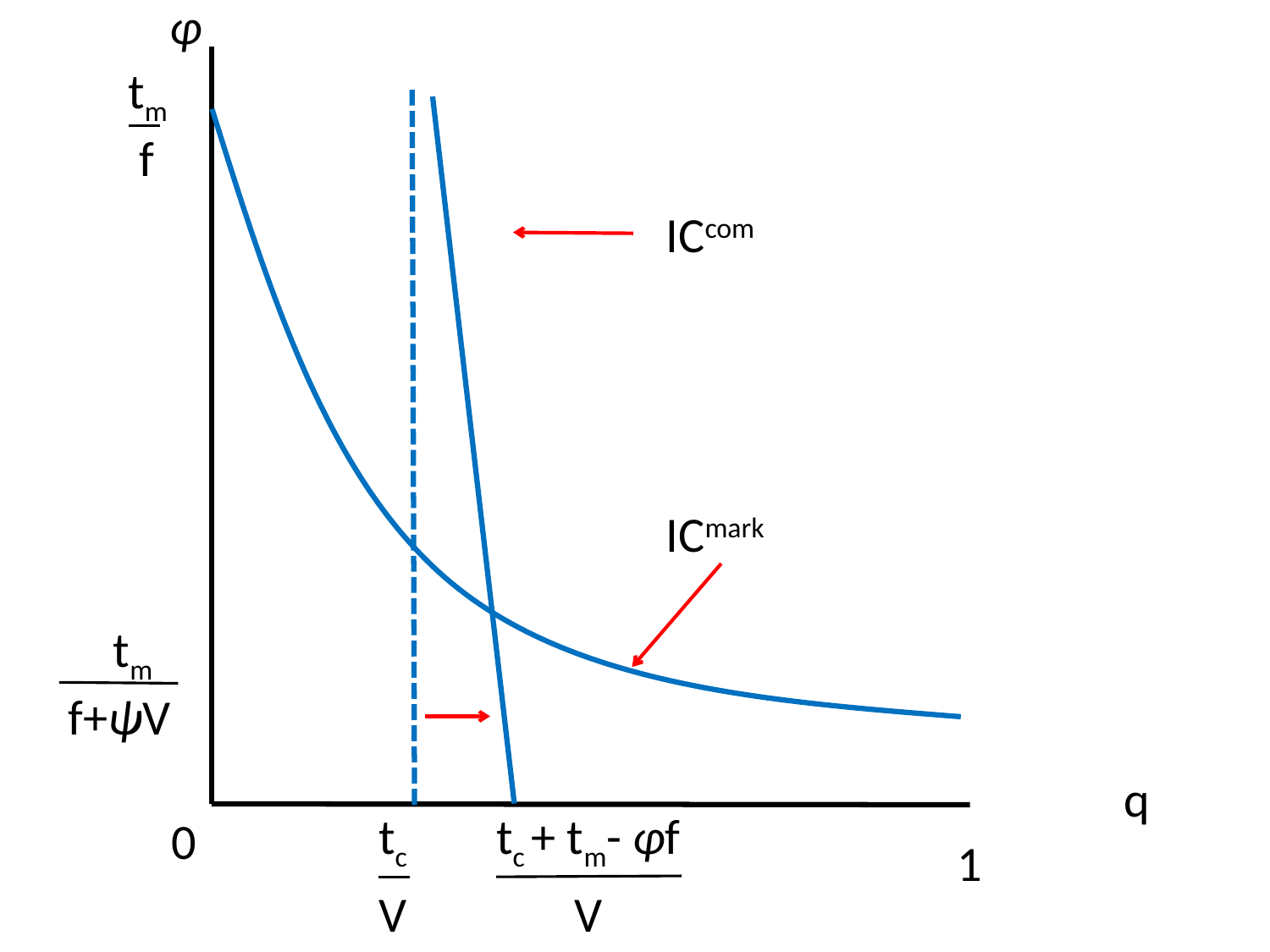

φ
tm
 f

ICcom  q ≥ tc/V
ICmark φ ≥ tm/(f+ψqV)

     tm
 f+ψV
q
tc
V
tc + tm- φf
       V
0
1